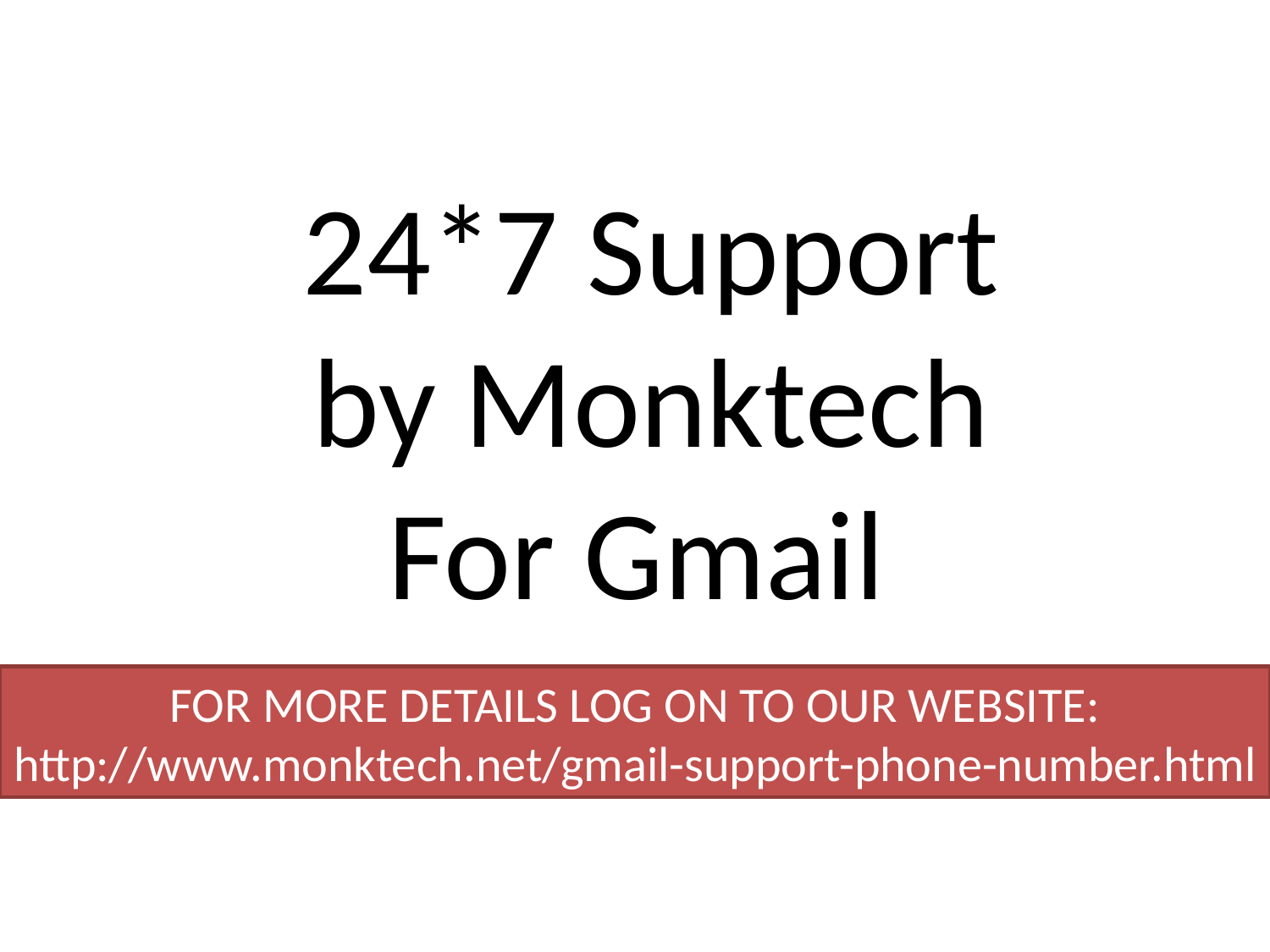

# 24*7 Support by Monktech For Gmail
FOR MORE DETAILS LOG ON TO OUR WEBSITE:
http://www.monktech.net/gmail-support-phone-number.html